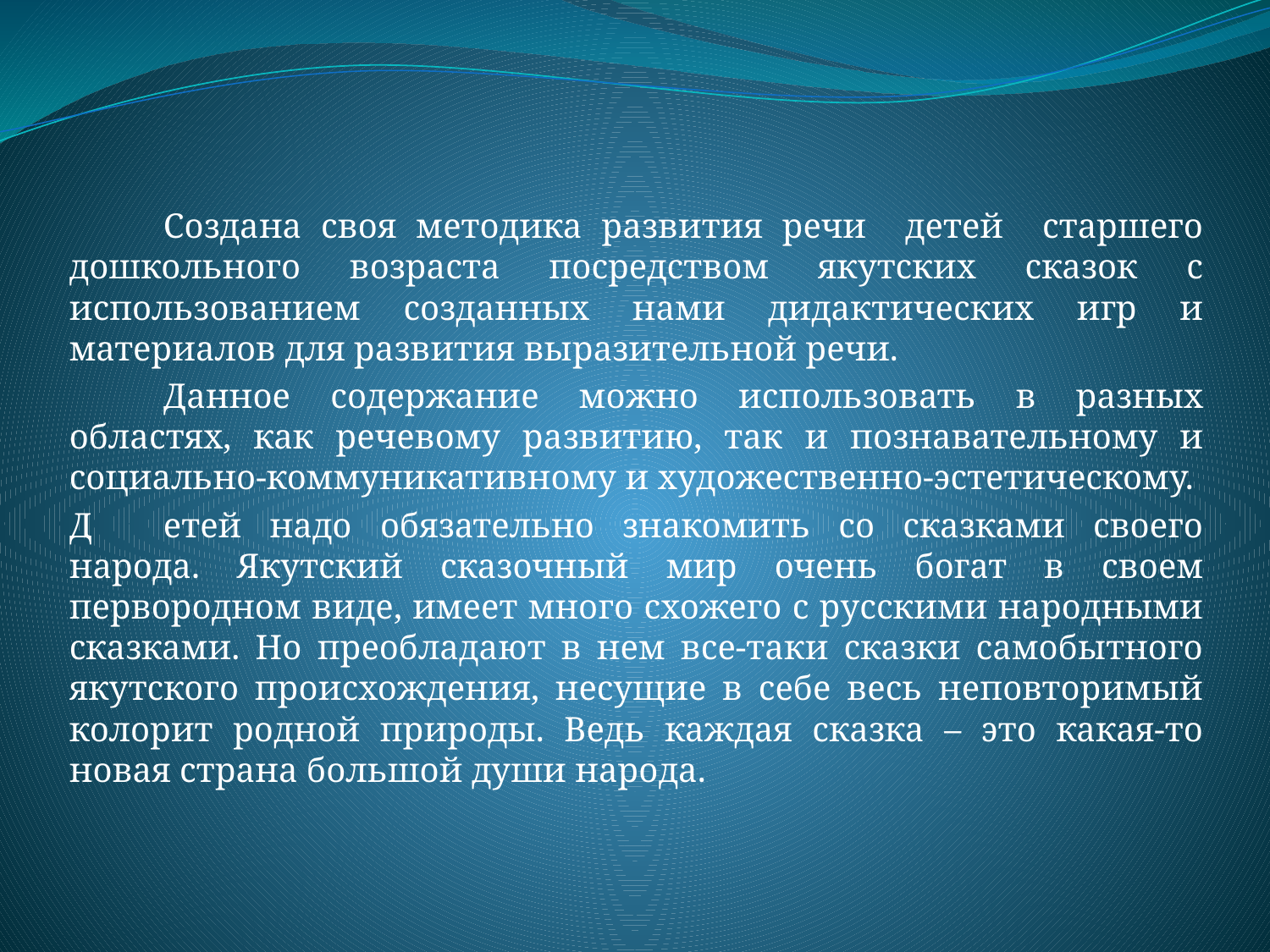

Создана своя методика развития речи  детей  старшего дошкольного возраста посредством якутских сказок с использованием созданных нами дидактических игр и материалов для развития выразительной речи.
	Данное содержание можно использовать в разных областях, как речевому развитию, так и познавательному и социально-коммуникативному и художественно-эстетическому.
Д	етей надо обязательно знакомить со сказками своего народа. Якутский сказочный мир очень богат в своем первородном виде, имеет много схожего с русскими народными сказками. Но преобладают в нем все-таки сказки самобытного якутского происхождения, несущие в себе весь неповторимый колорит родной природы. Ведь каждая сказка – это какая-то новая страна большой души народа.